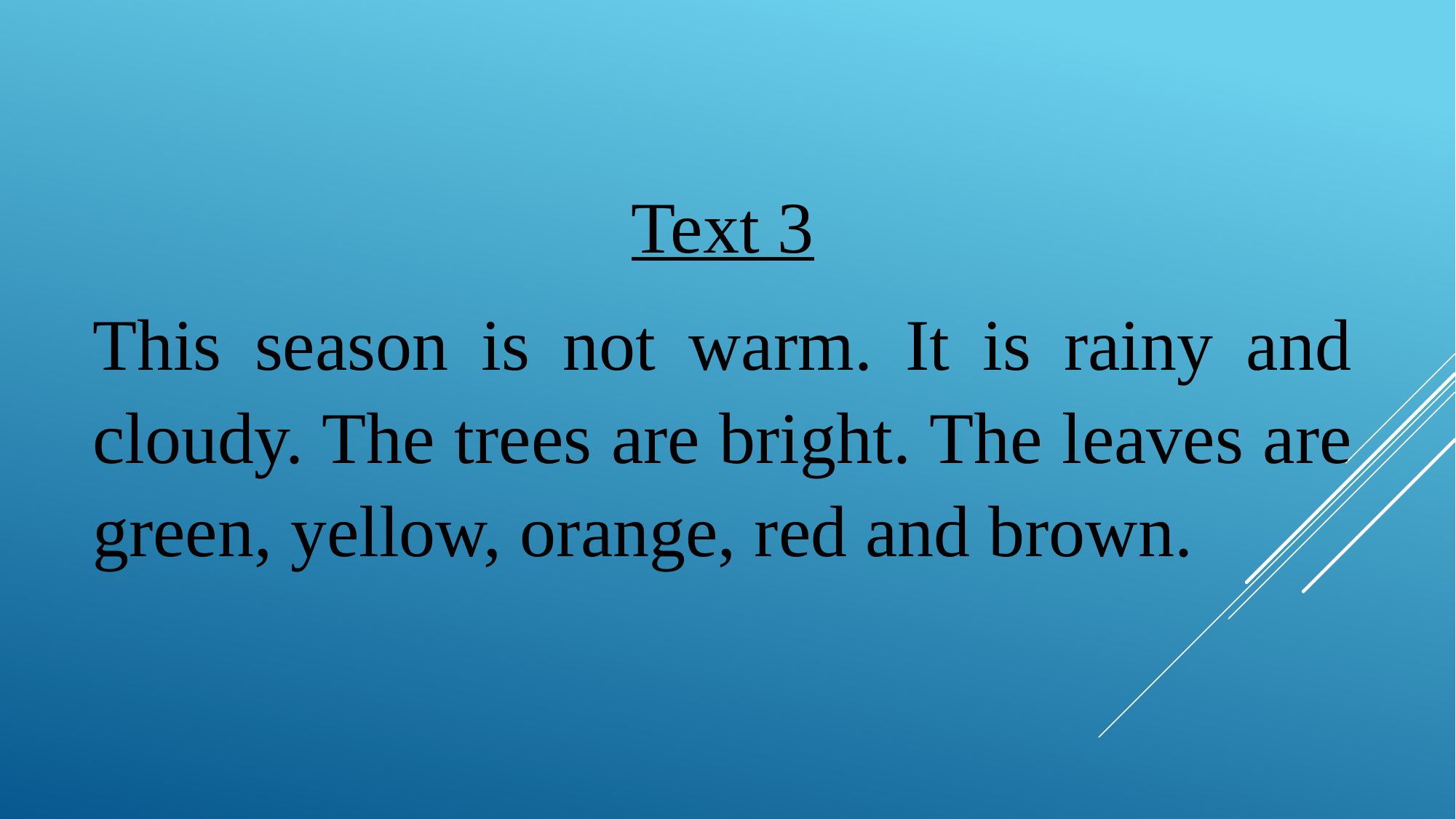

Text 3
This season is not warm. It is rainy and cloudy. The trees are bright. The leaves are green, yellow, orange, red and brown.

#